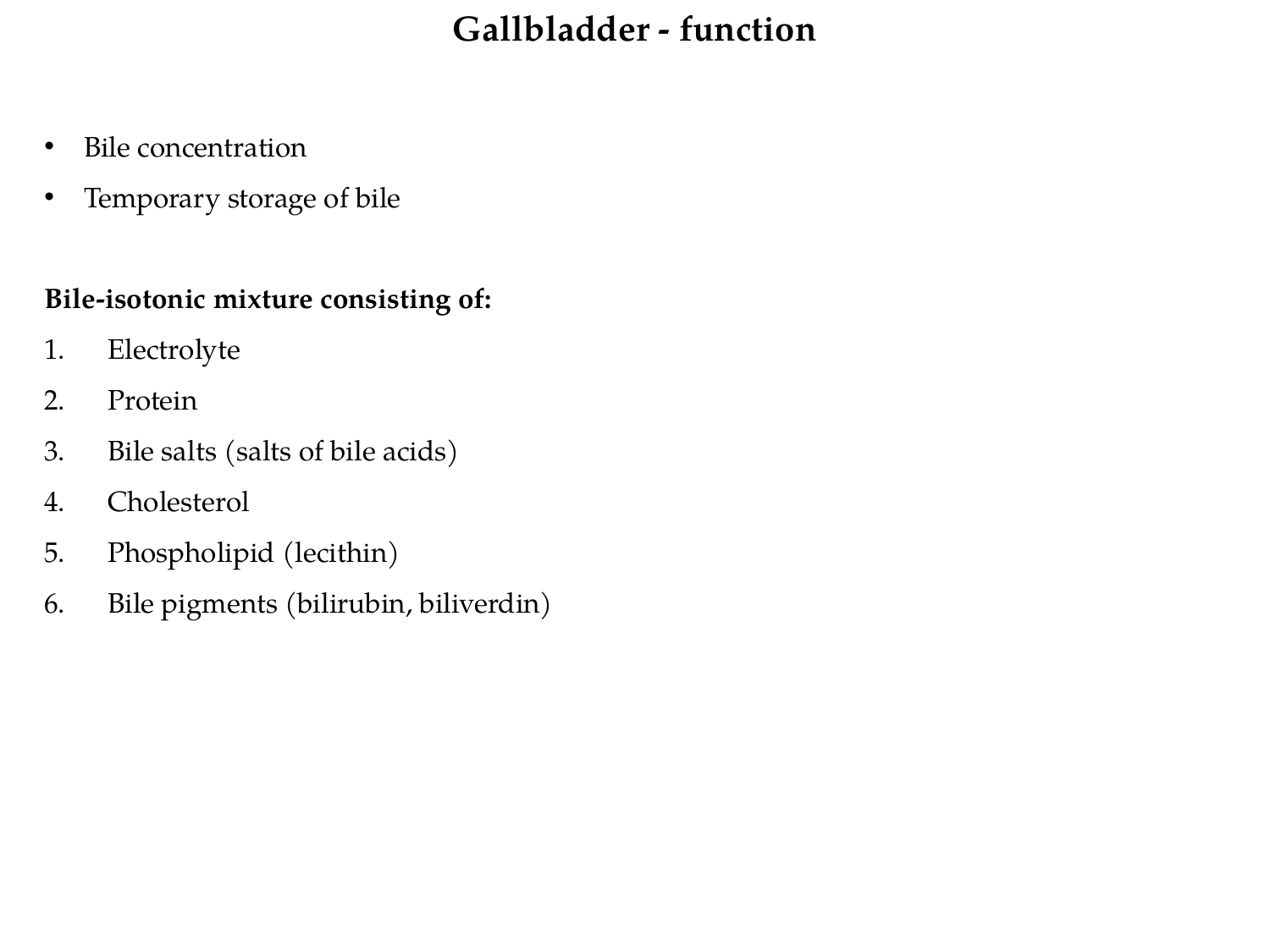

Gallbladder - function
Bile concentration
Temporary storage of bile

Bile-isotonic mixture consisting of:
Electrolyte
Protein
Bile salts (salts of bile acids)
Cholesterol
Phospholipid (lecithin)
Bile pigments (bilirubin, biliverdin)